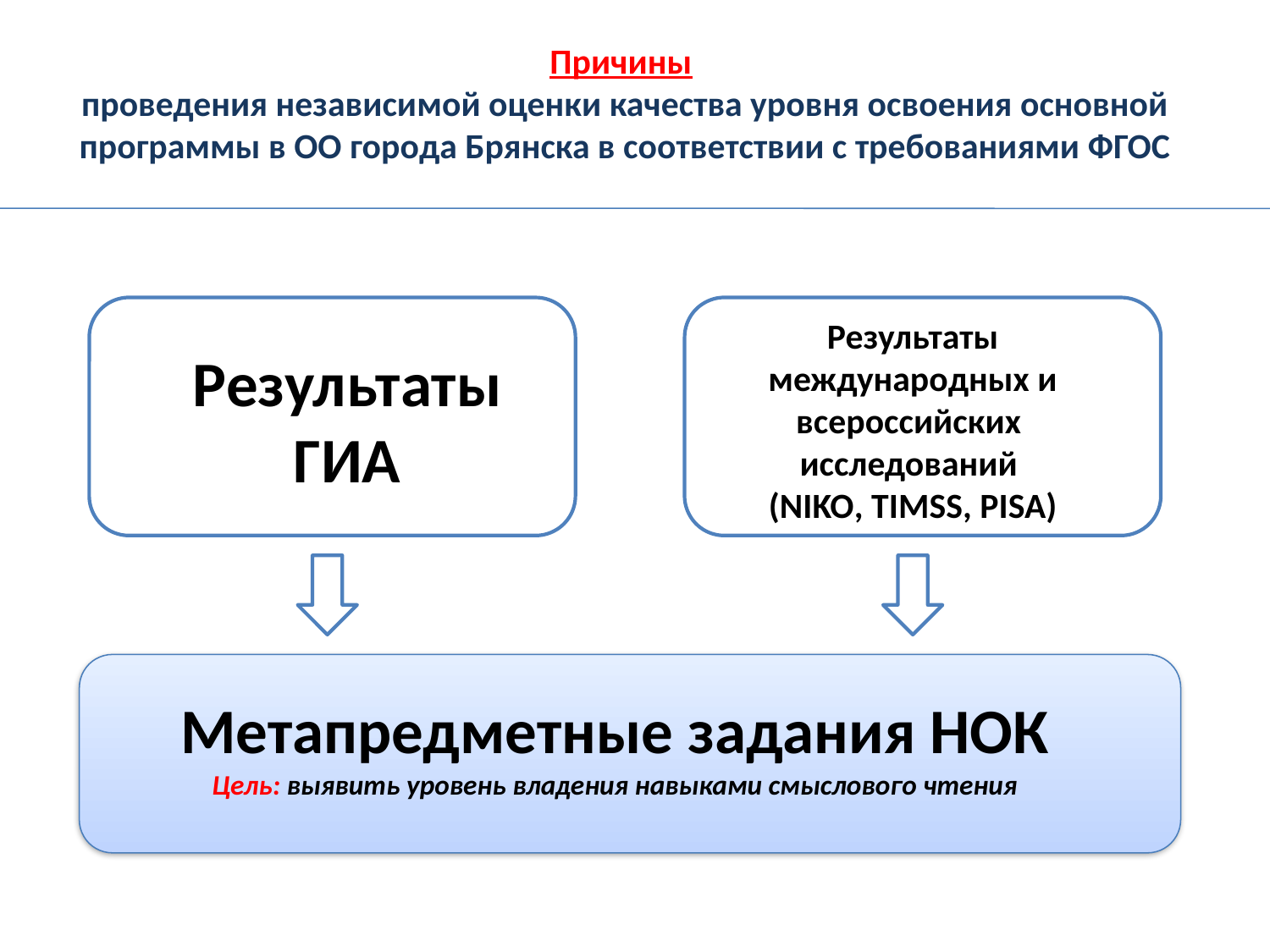

# Причины проведения независимой оценки качества уровня освоения основной программы в ОО города Брянска в соответствии с требованиями ФГОС

Результаты международных и всероссийских  исследований
(NIKO, TIMSS, PISA)
Результаты ГИА

Метапредметные задания НОК
Цель: выявить уровень владения навыками смыслового чтения